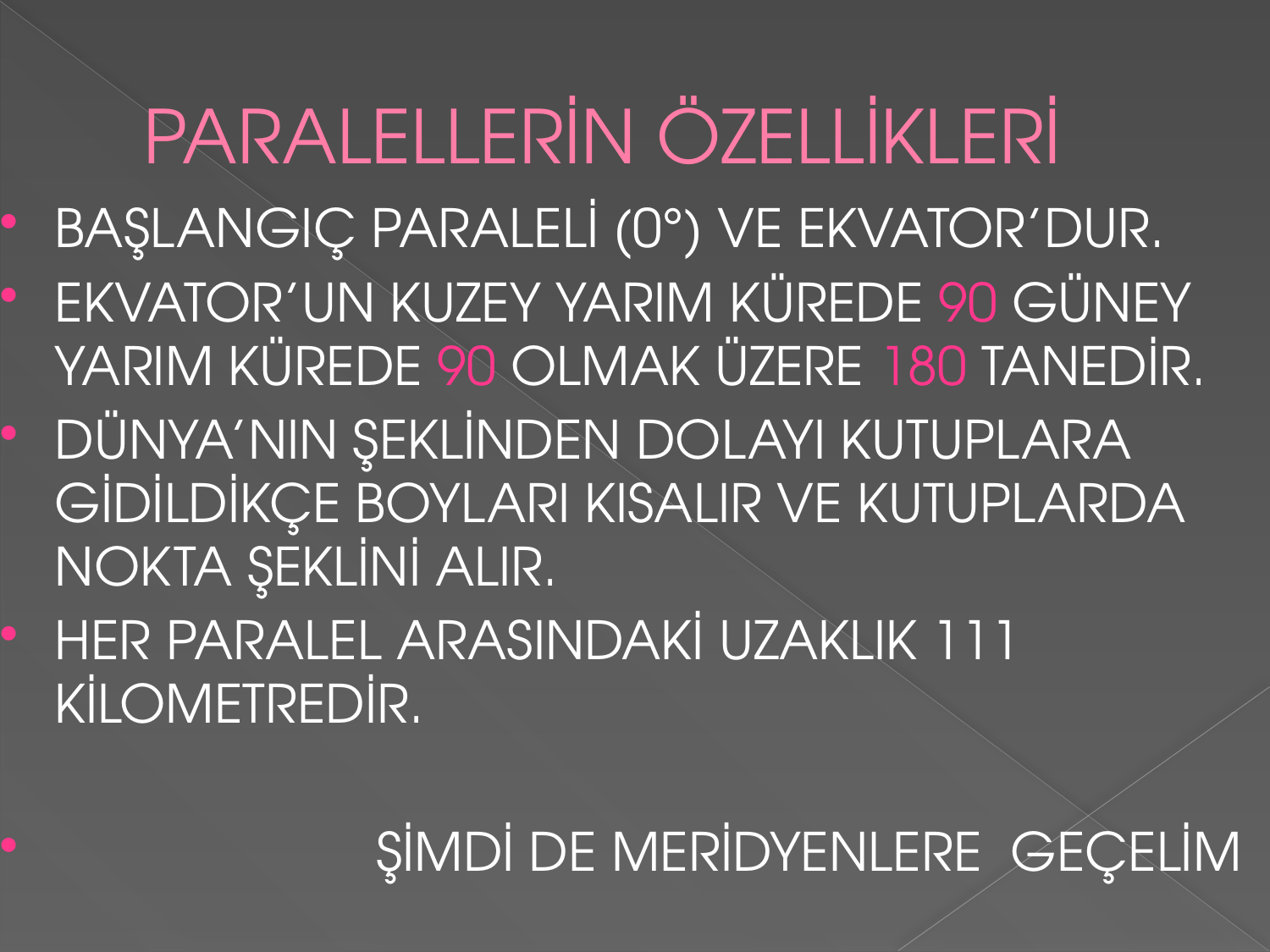

# PARALELLERİN ÖZELLİKLERİ
BAŞLANGIÇ PARALELİ (0°) VE EKVATOR’DUR.
EKVATOR’UN KUZEY YARIM KÜREDE 90 GÜNEY YARIM KÜREDE 90 OLMAK ÜZERE 180 TANEDİR.
DÜNYA’NIN ŞEKLİNDEN DOLAYI KUTUPLARA GİDİLDİKÇE BOYLARI KISALIR VE KUTUPLARDA NOKTA ŞEKLİNİ ALIR.
HER PARALEL ARASINDAKİ UZAKLIK 111 KİLOMETREDİR.

                      ŞİMDİ DE MERİDYENLERE  GEÇELİM